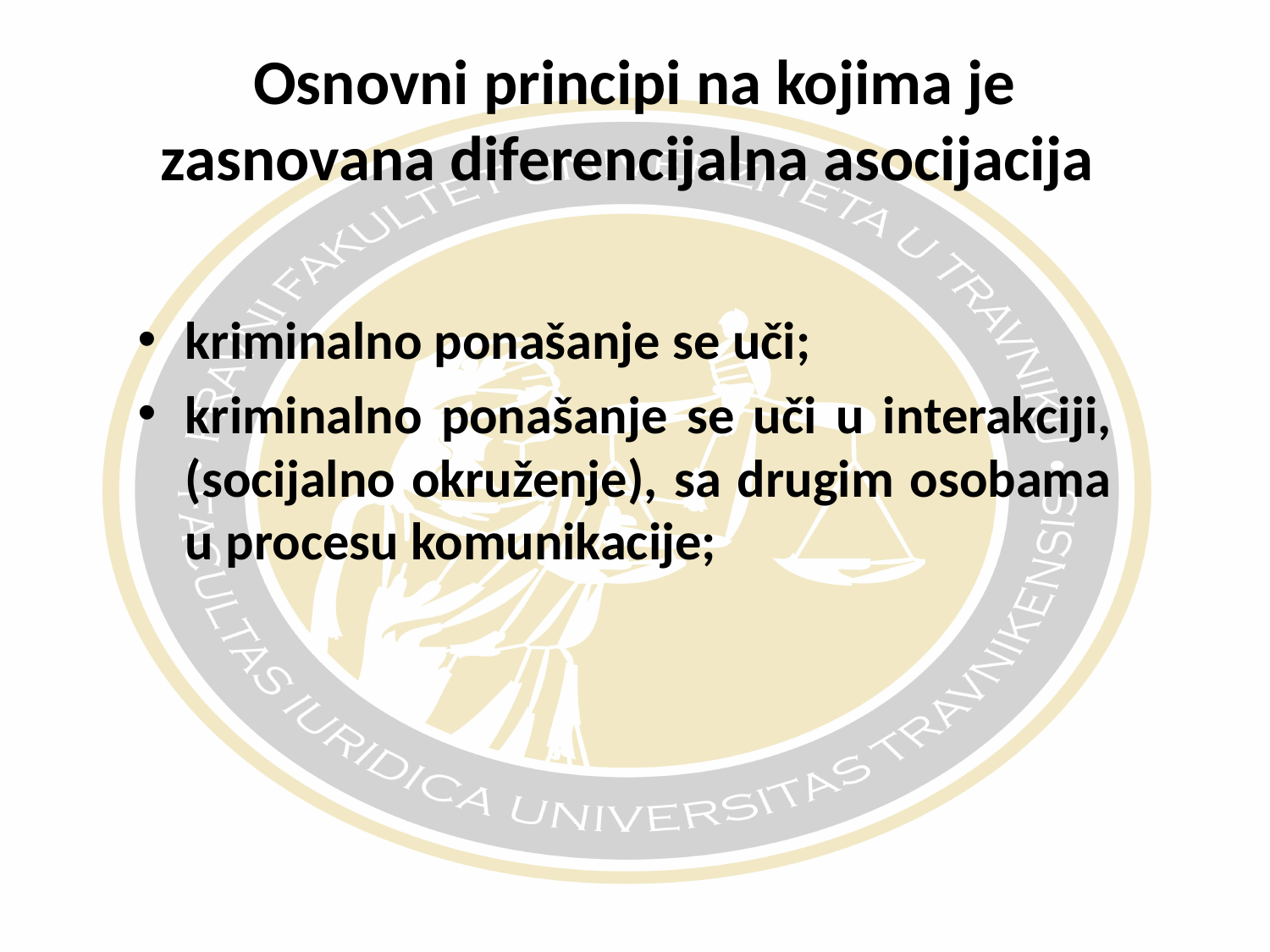

# Osnovni principi na kojima je zasnovana diferencijalna asocijacija

kriminalno ponašanje se uči;
kriminalno ponašanje se uči u interakciji, (socijalno okruženje), sa drugim osobama u procesu komunikacije;